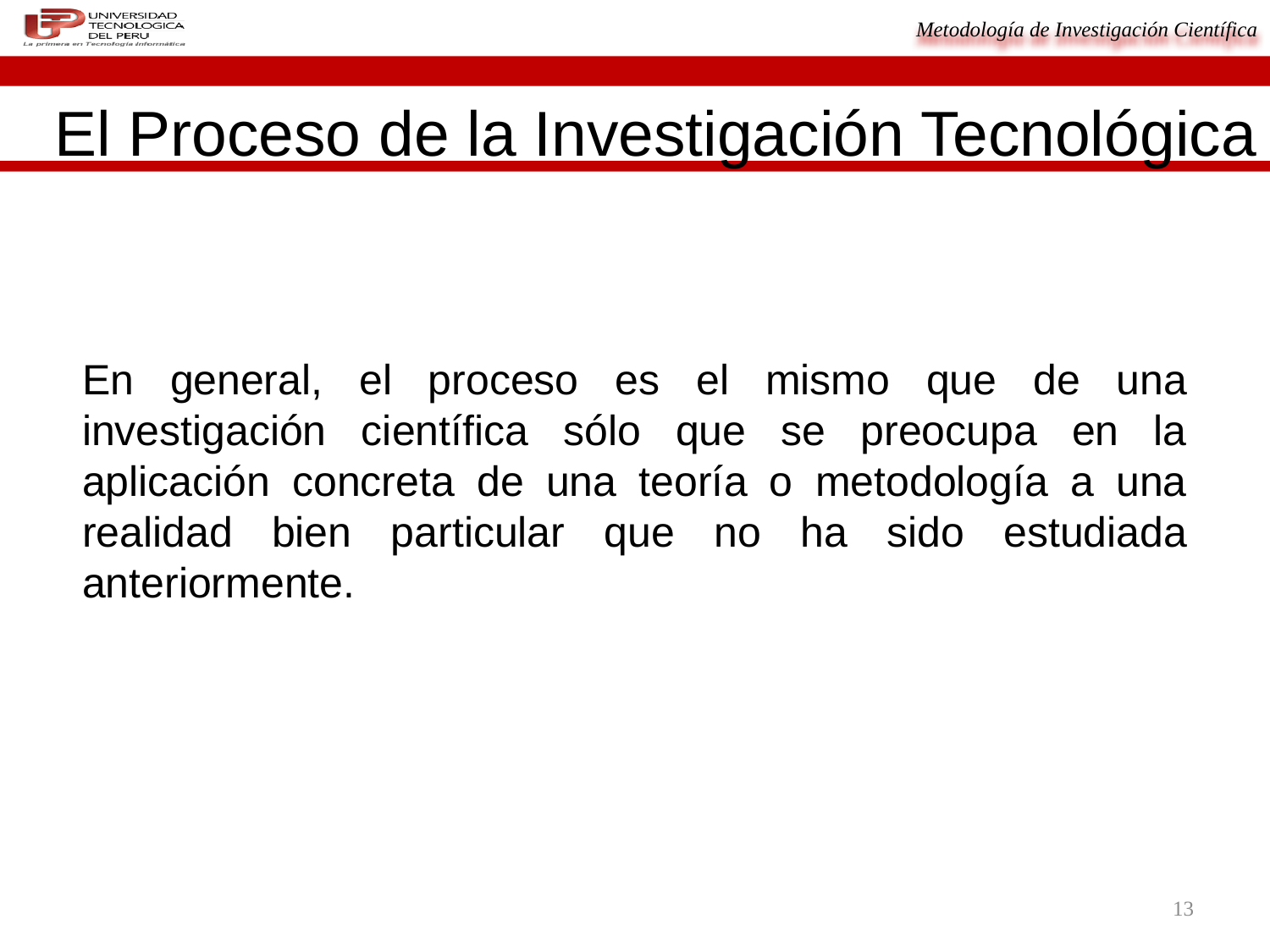

El Proceso de la Investigación Tecnológica
En general, el proceso es el mismo que de una investigación científica sólo que se preocupa en la aplicación concreta de una teoría o metodología a una realidad bien particular que no ha sido estudiada anteriormente.
13